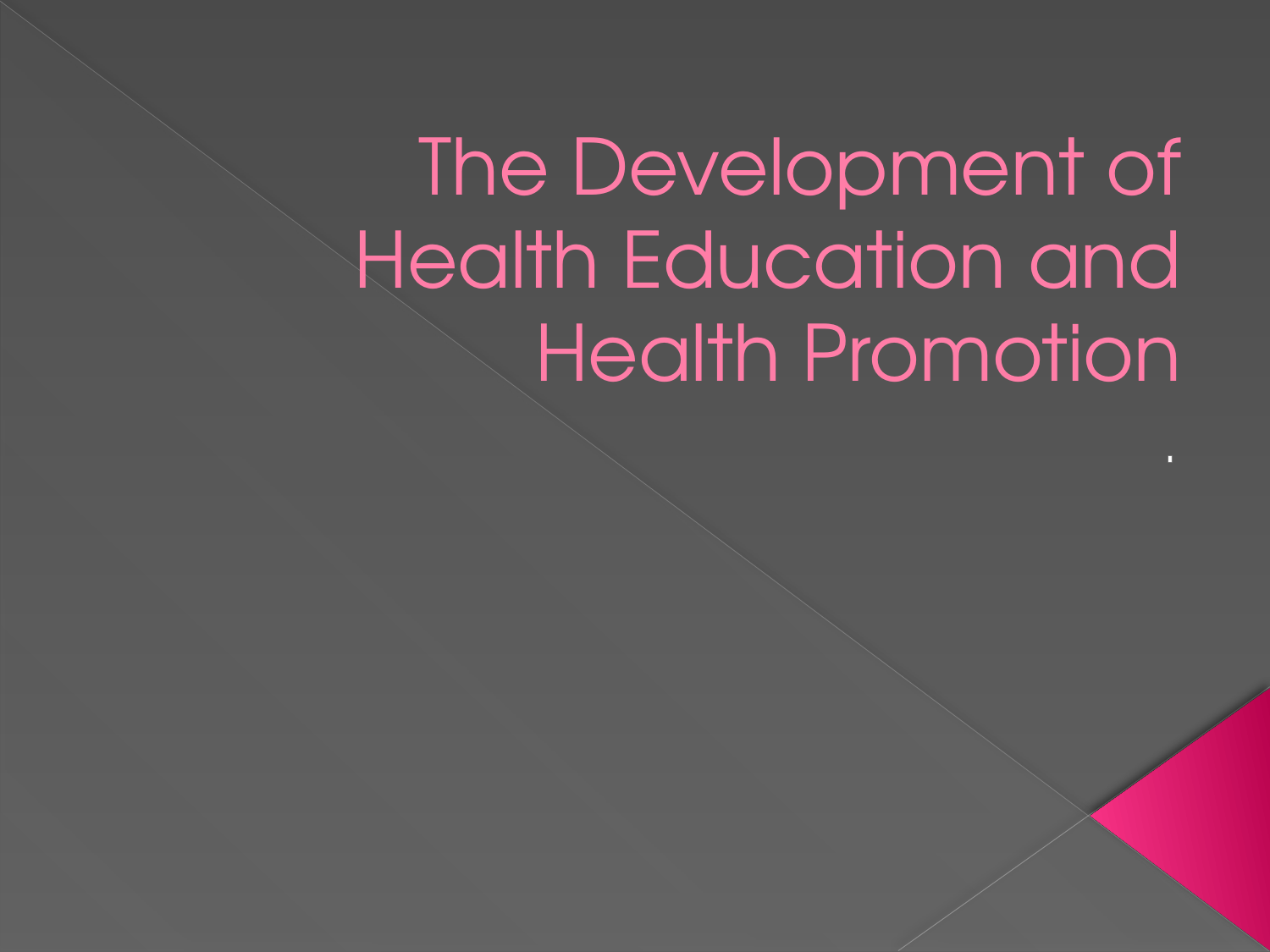

# The Development of Health Education and Health Promotion
.